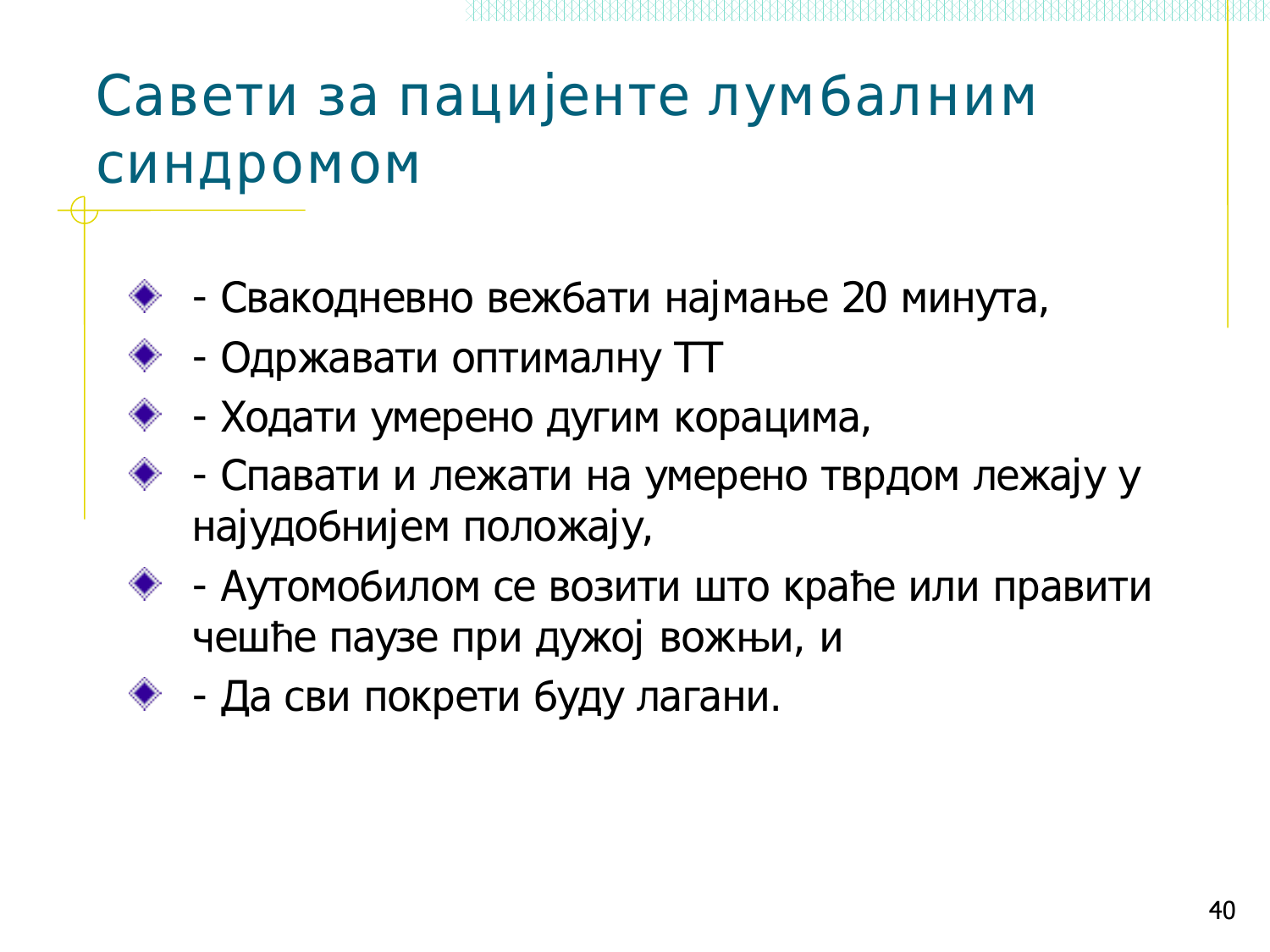

# Савети за пацијенте лумбалним синдромом
- Свакодневно вежбати најмање 20 минута,
- Одржавати оптималну ТТ
- Ходати умерено дугим корацима,
- Спавати и лежати на умерено тврдом лежају у најудобнијем положају,
- Аутомобилом се возити што краће или правити чешће паузе при дужој вожњи, и
- Да сви покрети буду лагани.
40